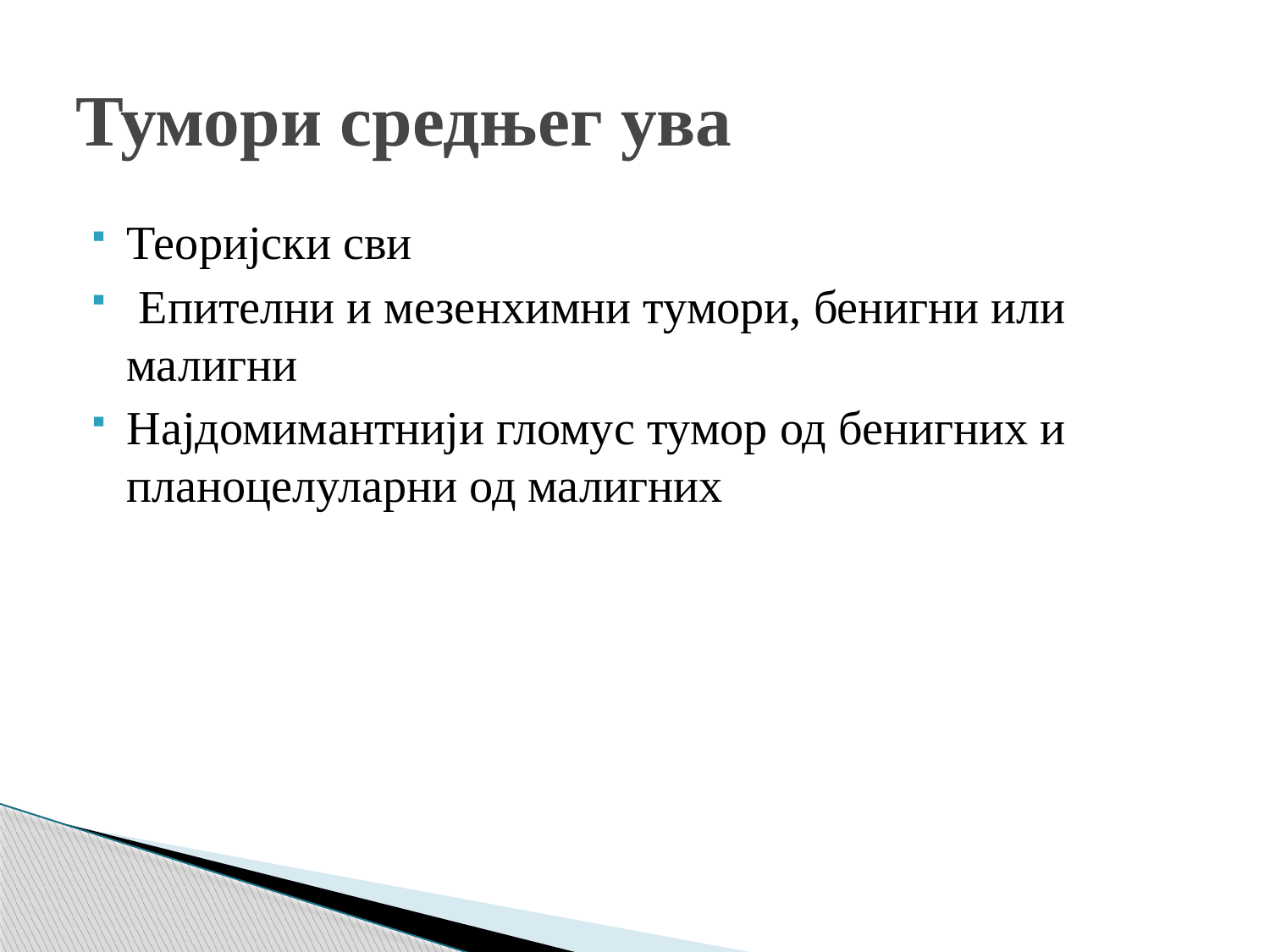

# Тумори средњег ува
Теоријски сви
 Епителни и мезенхимни тумори, бенигни или малигни
Најдомимантнији гломус тумор од бенигних и планоцелуларни од малигних